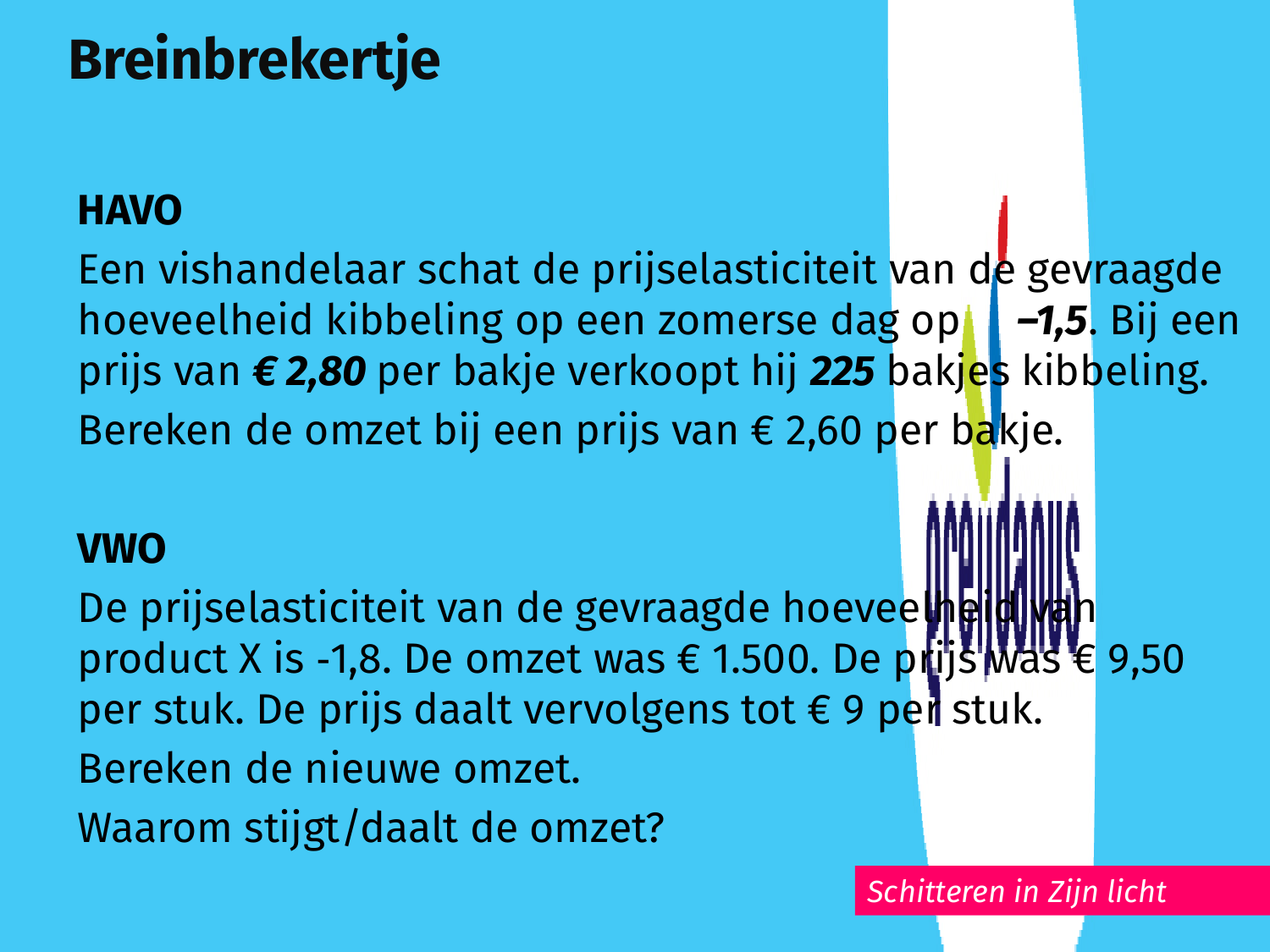

# Breinbrekertje
HAVO
Een vishandelaar schat de prijselasticiteit van de gevraagde hoeveelheid kibbeling op een zomerse dag op     –1,5. Bij een prijs van € 2,80 per bakje verkoopt hij 225 bakjes kibbeling.
Bereken de omzet bij een prijs van € 2,60 per bakje.

VWO
De prijselasticiteit van de gevraagde hoeveelheid van product X is ‑1,8. De omzet was € 1.500. De prijs was € 9,50 per stuk. De prijs daalt vervolgens tot € 9 per stuk.
Bereken de nieuwe omzet.
Waarom stijgt/daalt de omzet?